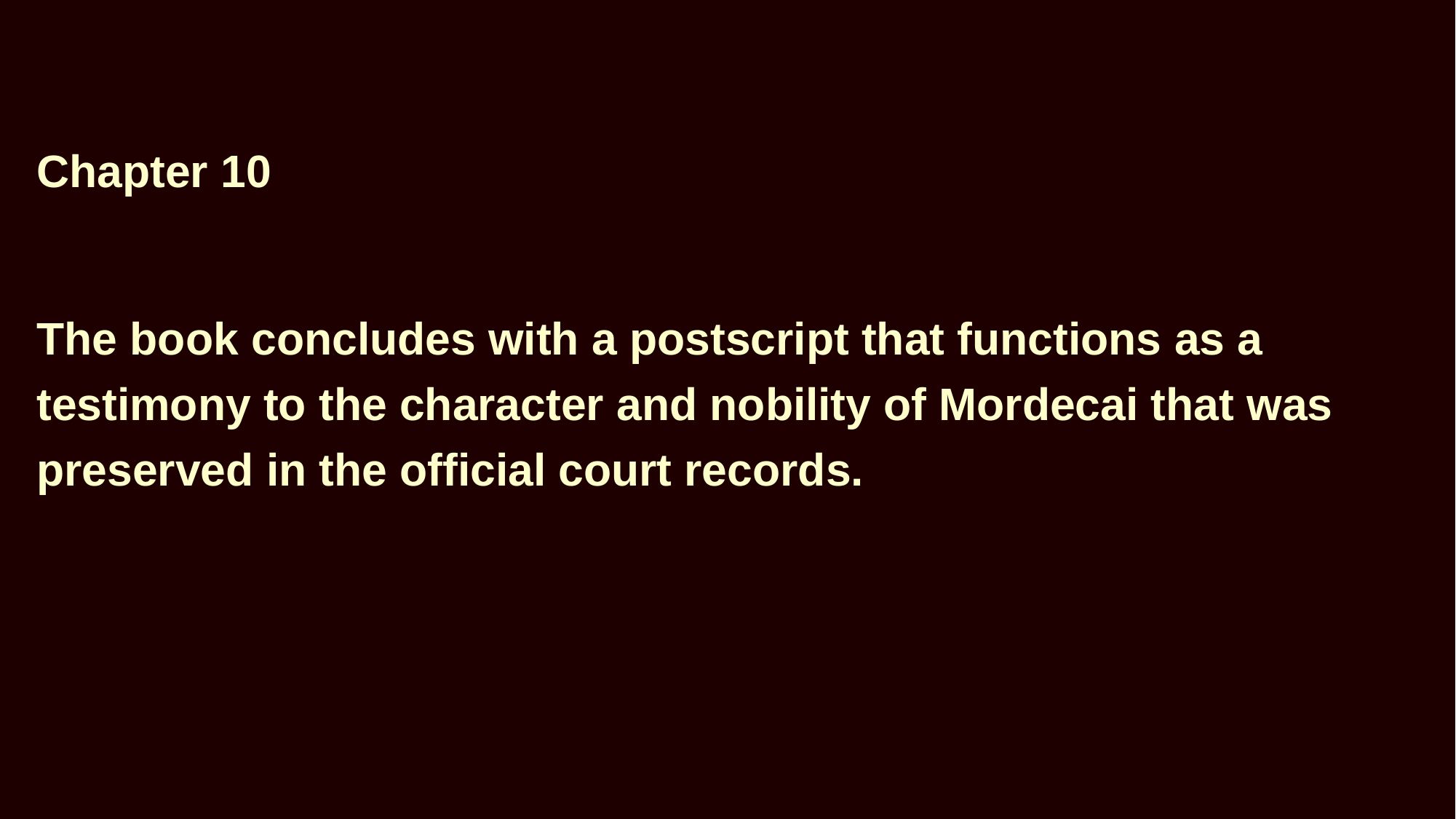

Chapter 10

The book concludes with a postscript that functions as a testimony to the character and nobility of Mordecai that was preserved in the official court records.